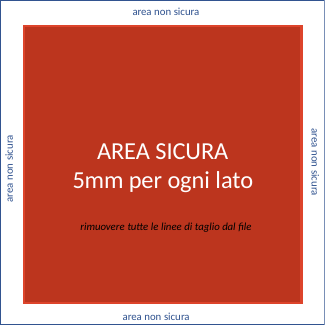

area non sicura

AREA SICURA
5mm per ogni lato
area non sicura
area non sicura
rimuovere tutte le linee di taglio dal file
area non sicura